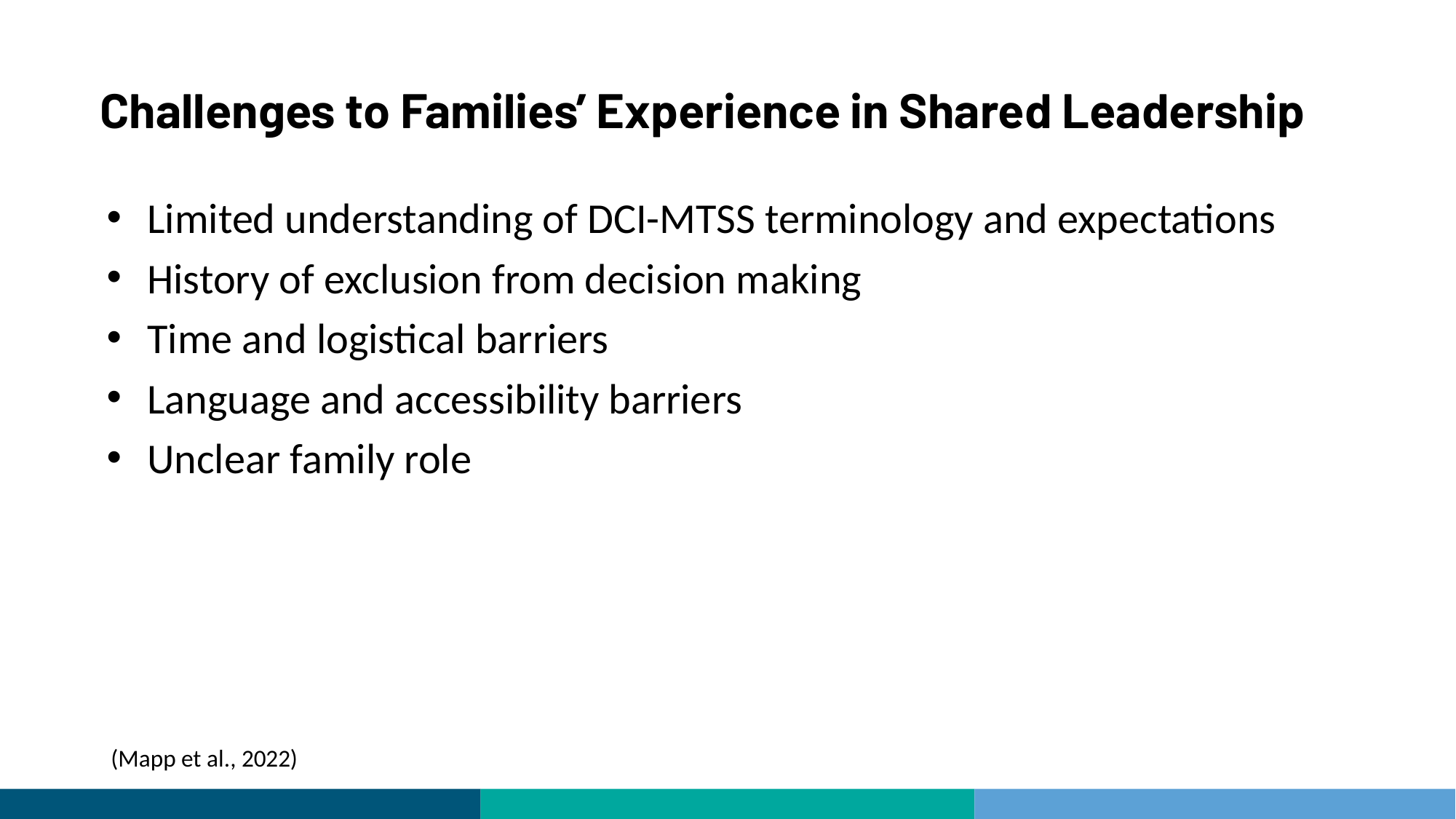

# Challenges to Families’ Experience in Shared Leadership
Limited understanding of DCI-MTSS terminology and expectations
History of exclusion from decision making
Time and logistical barriers
Language and accessibility barriers
Unclear family role
(Mapp et al., 2022)